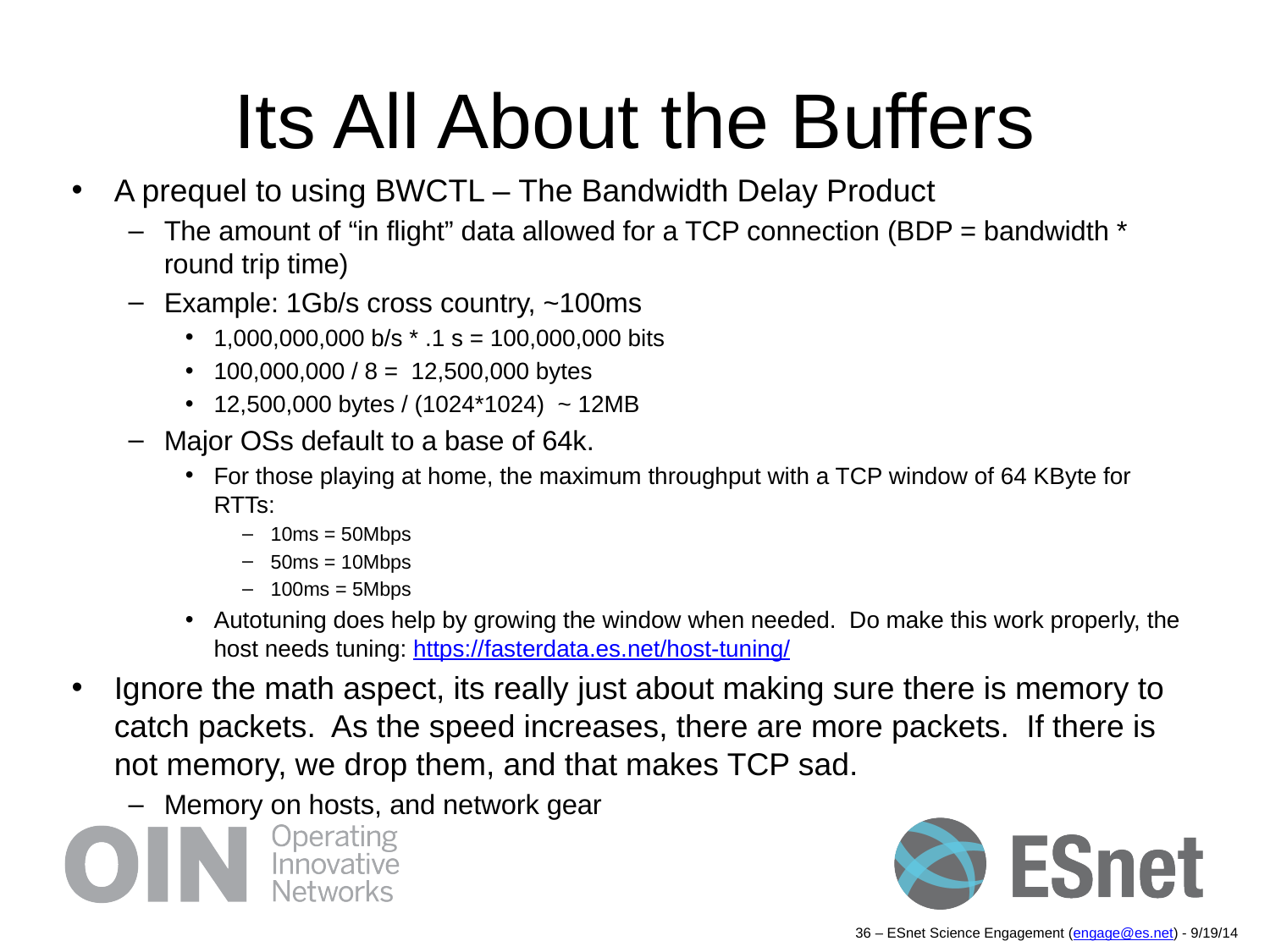

# Its All About the Buffers
A prequel to using BWCTL – The Bandwidth Delay Product
The amount of “in flight” data allowed for a TCP connection (BDP = bandwidth * round trip time)
Example: 1Gb/s cross country, ~100ms
1,000,000,000 b/s * .1 s = 100,000,000 bits
100,000,000 / 8 =  12,500,000 bytes
12,500,000 bytes / (1024*1024)  ~ 12MB
Major OSs default to a base of 64k.
For those playing at home, the maximum throughput with a TCP window of 64 KByte for RTTs:
10ms = 50Mbps
50ms = 10Mbps
100ms = 5Mbps
Autotuning does help by growing the window when needed.  Do make this work properly, the host needs tuning: https://fasterdata.es.net/host-tuning/
Ignore the math aspect, its really just about making sure there is memory to catch packets.  As the speed increases, there are more packets.  If there is not memory, we drop them, and that makes TCP sad.
Memory on hosts, and network gear

36 – ESnet Science Engagement (engage@es.net) - 9/19/14